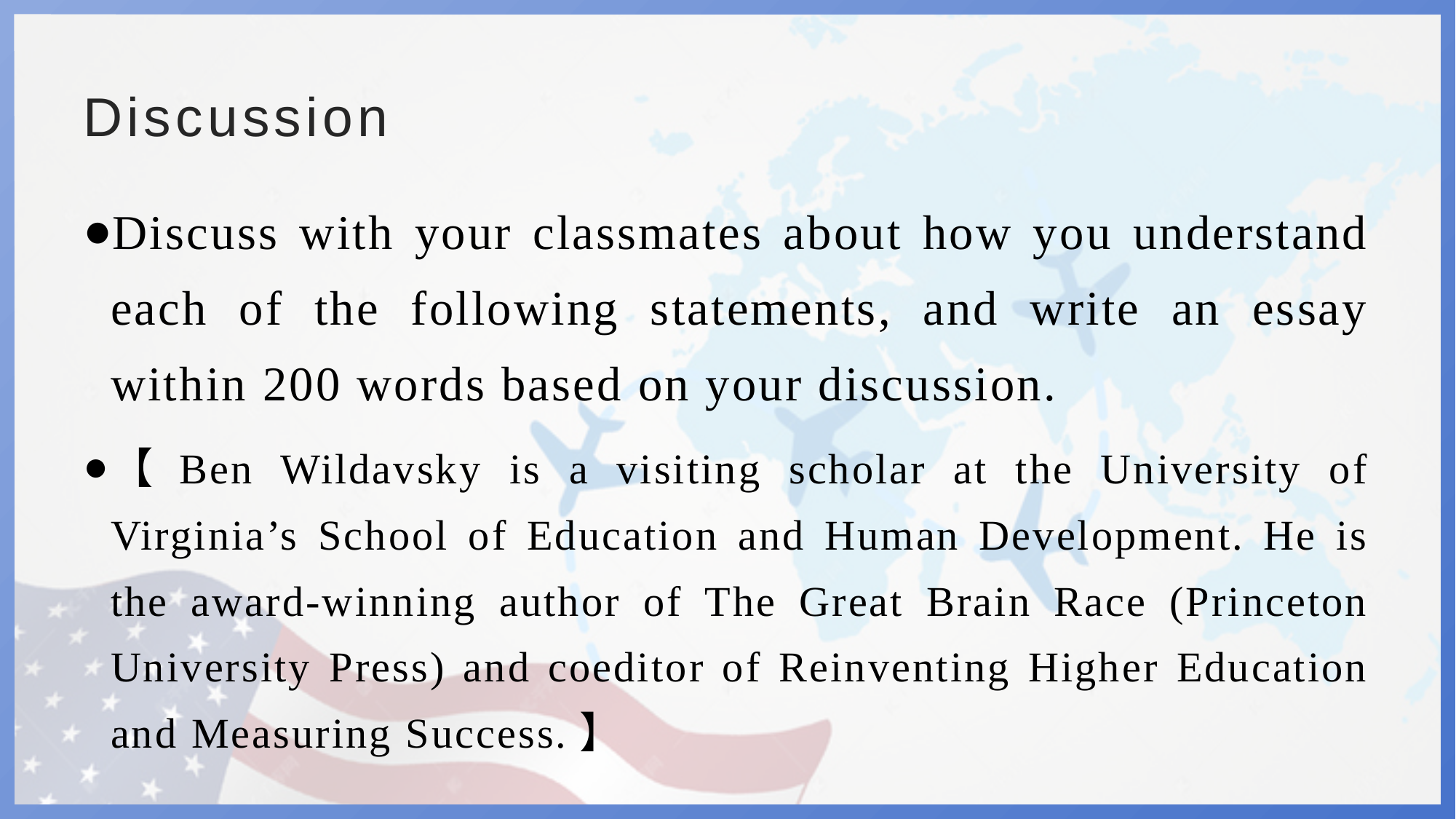

# Discussion
Discuss with your classmates about how you understand each of the following statements, and write an essay within 200 words based on your discussion.
【Ben Wildavsky is a visiting scholar at the University of Virginia’s School of Education and Human Development. He is the award-winning author of The Great Brain Race (Princeton University Press) and coeditor of Reinventing Higher Education and Measuring Success.】